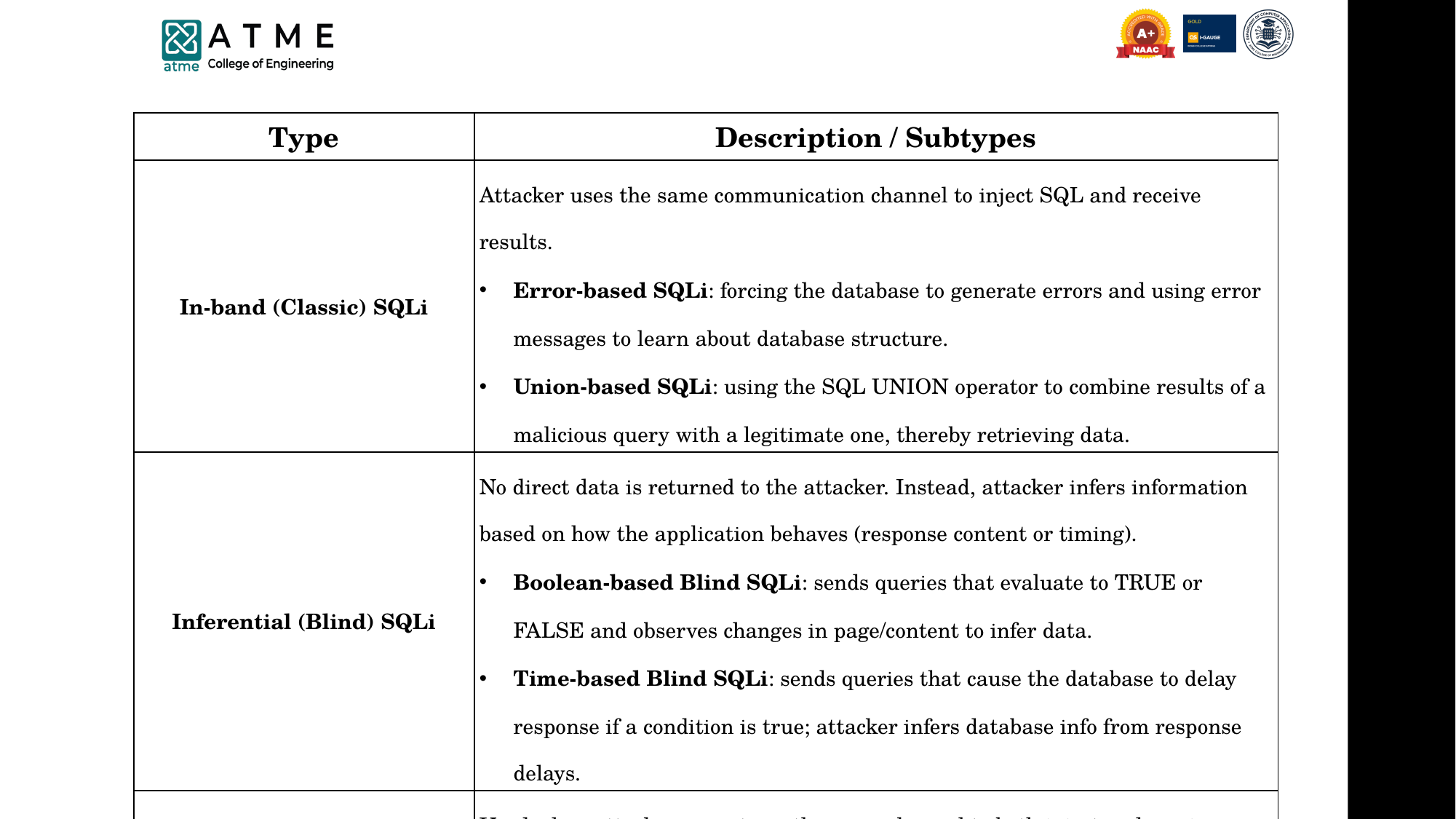

| Type | Description / Subtypes |
| --- | --- |
| In-band (Classic) SQLi | Attacker uses the same communication channel to inject SQL and receive results. Error-based SQLi: forcing the database to generate errors and using error messages to learn about database structure. Union-based SQLi: using the SQL UNION operator to combine results of a malicious query with a legitimate one, thereby retrieving data. |
| Inferential (Blind) SQLi | No direct data is returned to the attacker. Instead, attacker infers information based on how the application behaves (response content or timing). Boolean-based Blind SQLi: sends queries that evaluate to TRUE or FALSE and observes changes in page/content to infer data. Time-based Blind SQLi: sends queries that cause the database to delay response if a condition is true; attacker infers database info from response delays. |
| Out-of-band (OOB) SQLi | Used when attacker cannot use the same channel to both inject and receive data. Instead, the database server is tricked into using alternate channels (like DNS or HTTP requests) to send data out. |